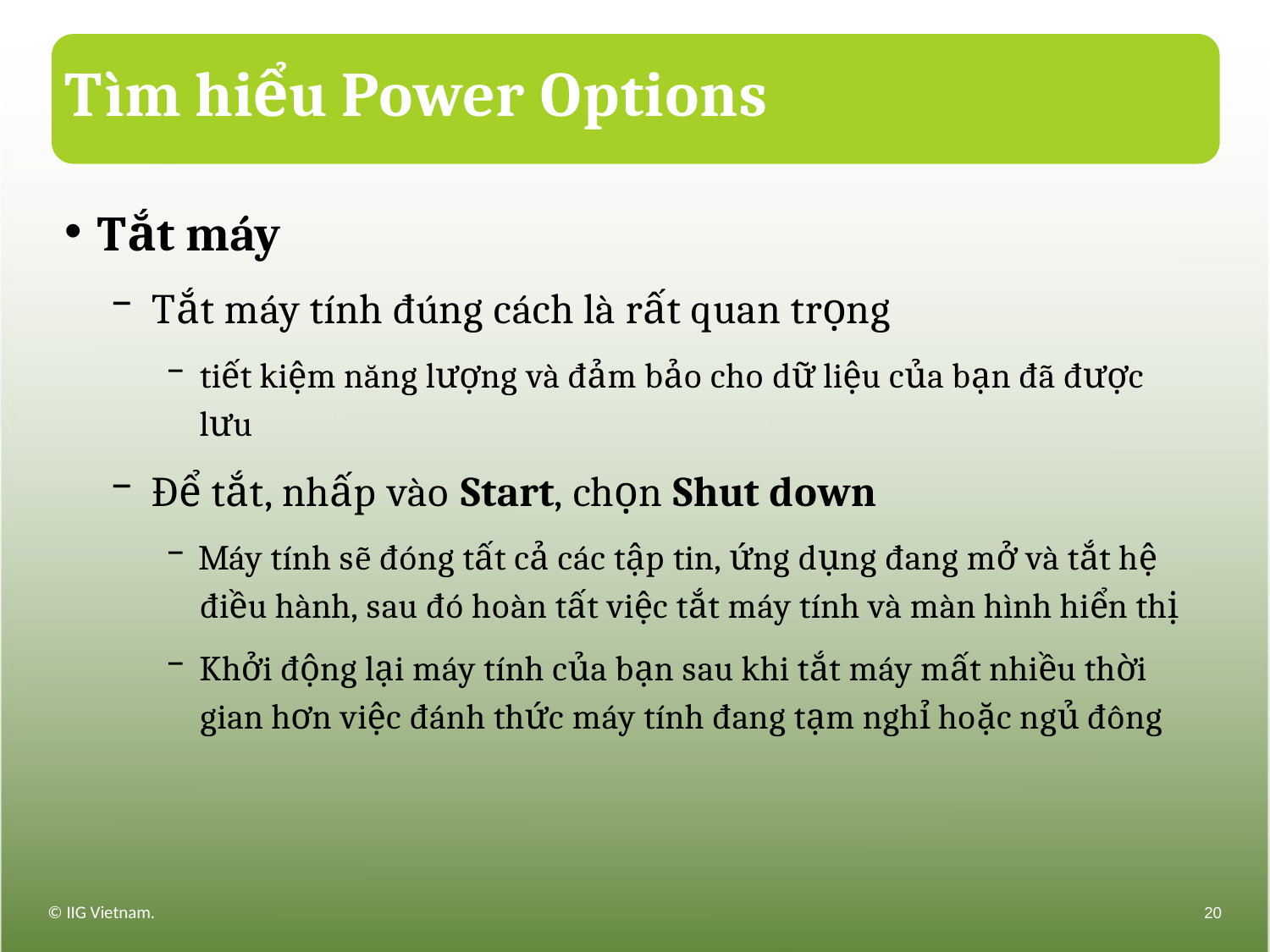

# Tìm hiểu Power Options
Tắt máy
Tắt máy tính đúng cách là rất quan trọng
tiết kiệm năng lượng và đảm bảo cho dữ liệu của bạn đã được lưu
Để tắt, nhấp vào Start, chọn Shut down
Máy tính sẽ đóng tất cả các tập tin, ứng dụng đang mở và tắt hệ điều hành, sau đó hoàn tất việc tắt máy tính và màn hình hiển thị
Khởi động lại máy tính của bạn sau khi tắt máy mất nhiều thời gian hơn việc đánh thức máy tính đang tạm nghỉ hoặc ngủ đông

© IIG Vietnam.
20